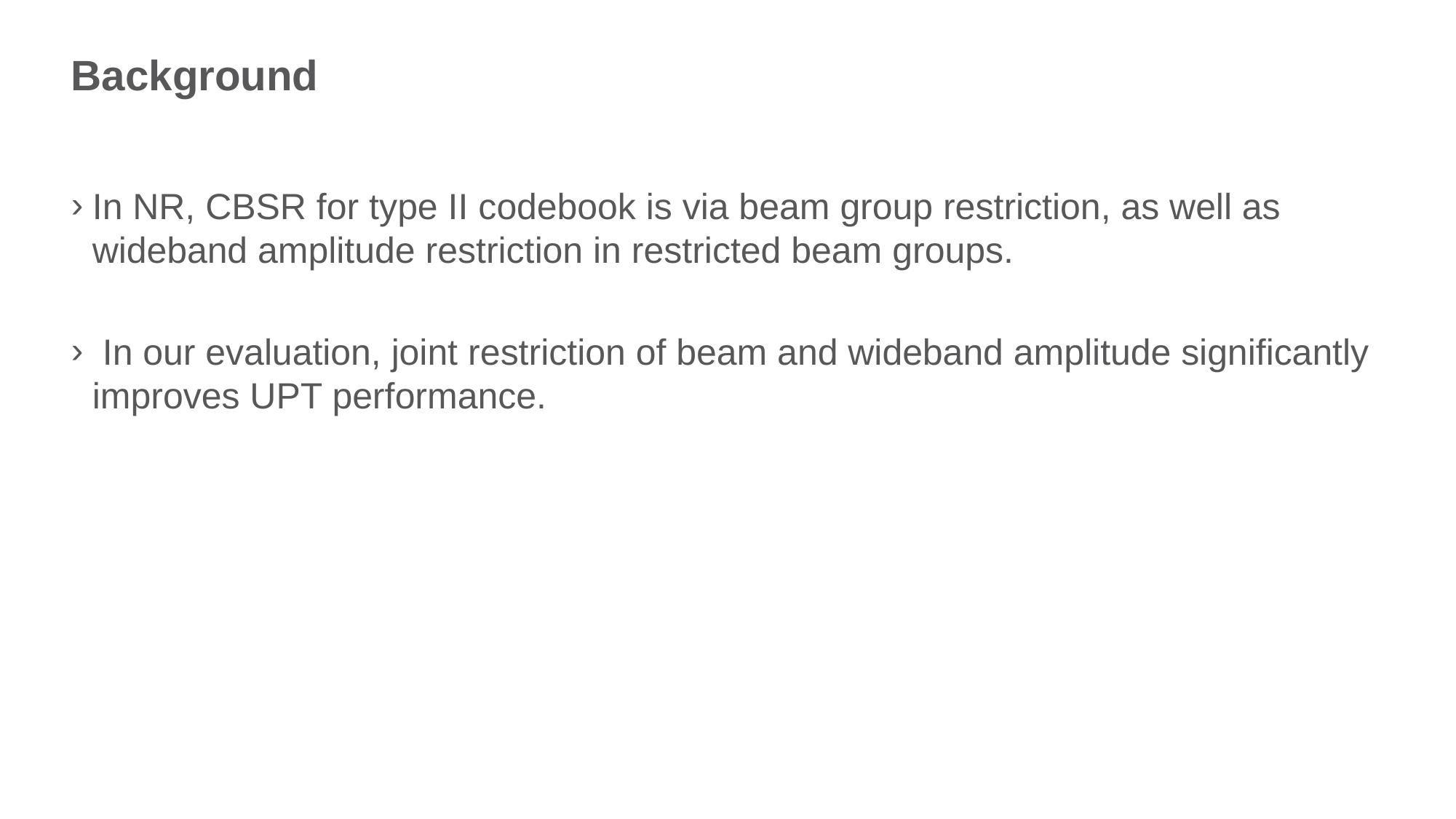

# Background

In NR, CBSR for type II codebook is via beam group restriction, as well as wideband amplitude restriction in restricted beam groups.

 In our evaluation, joint restriction of beam and wideband amplitude significantly improves UPT performance.